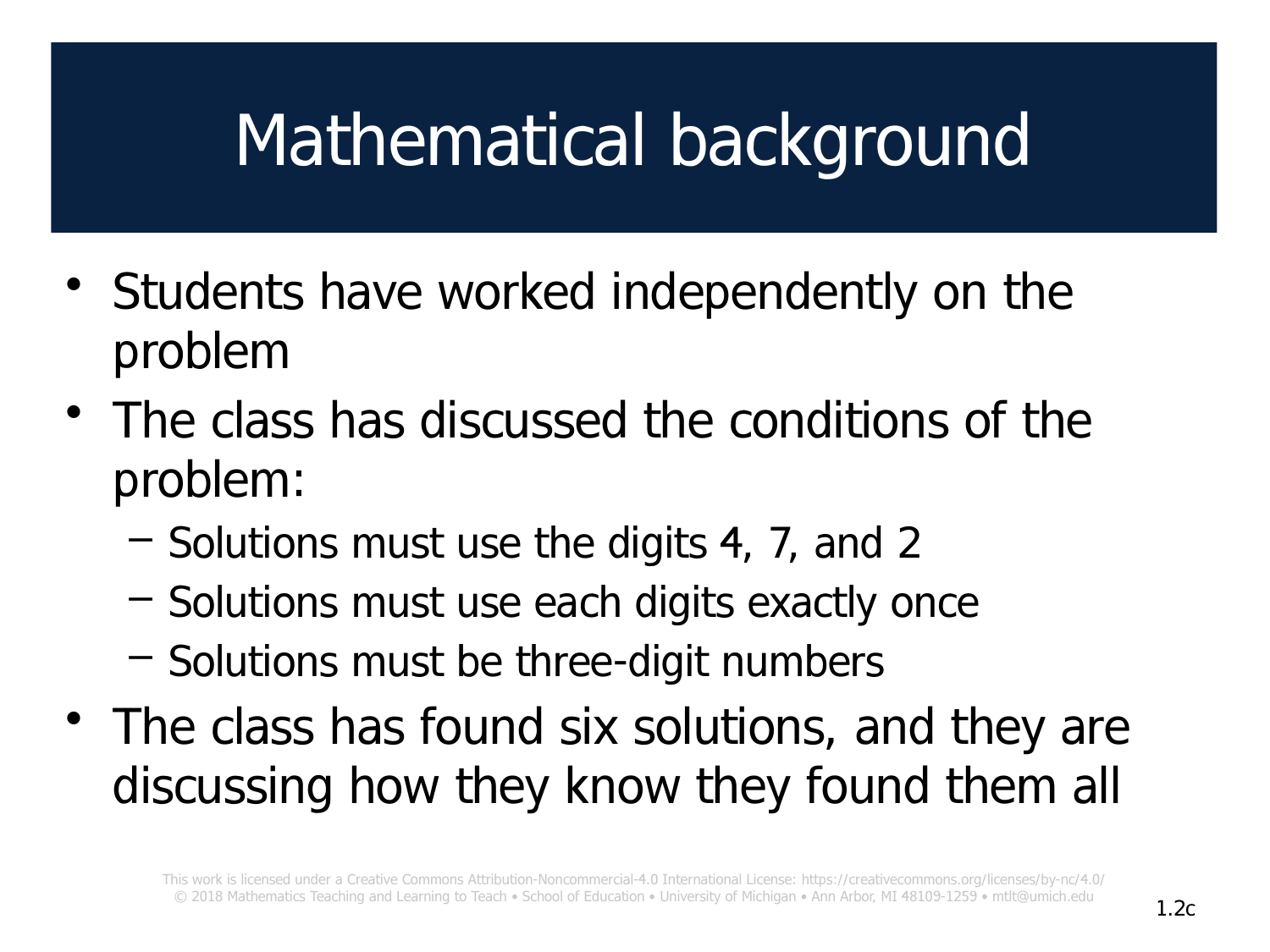

# Mathematical background
Students have worked independently on the problem
The class has discussed the conditions of the problem:
Solutions must use the digits 4, 7, and 2
Solutions must use each digits exactly once
Solutions must be three-digit numbers
The class has found six solutions, and they are discussing how they know they found them all

This work is licensed under a Creative Commons Attribution-Noncommercial-4.0 International License: https://creativecommons.org/licenses/by-nc/4.0/
© 2018 Mathematics Teaching and Learning to Teach • School of Education • University of Michigan • Ann Arbor, MI 48109-1259 • mtlt@umich.edu
1.2c